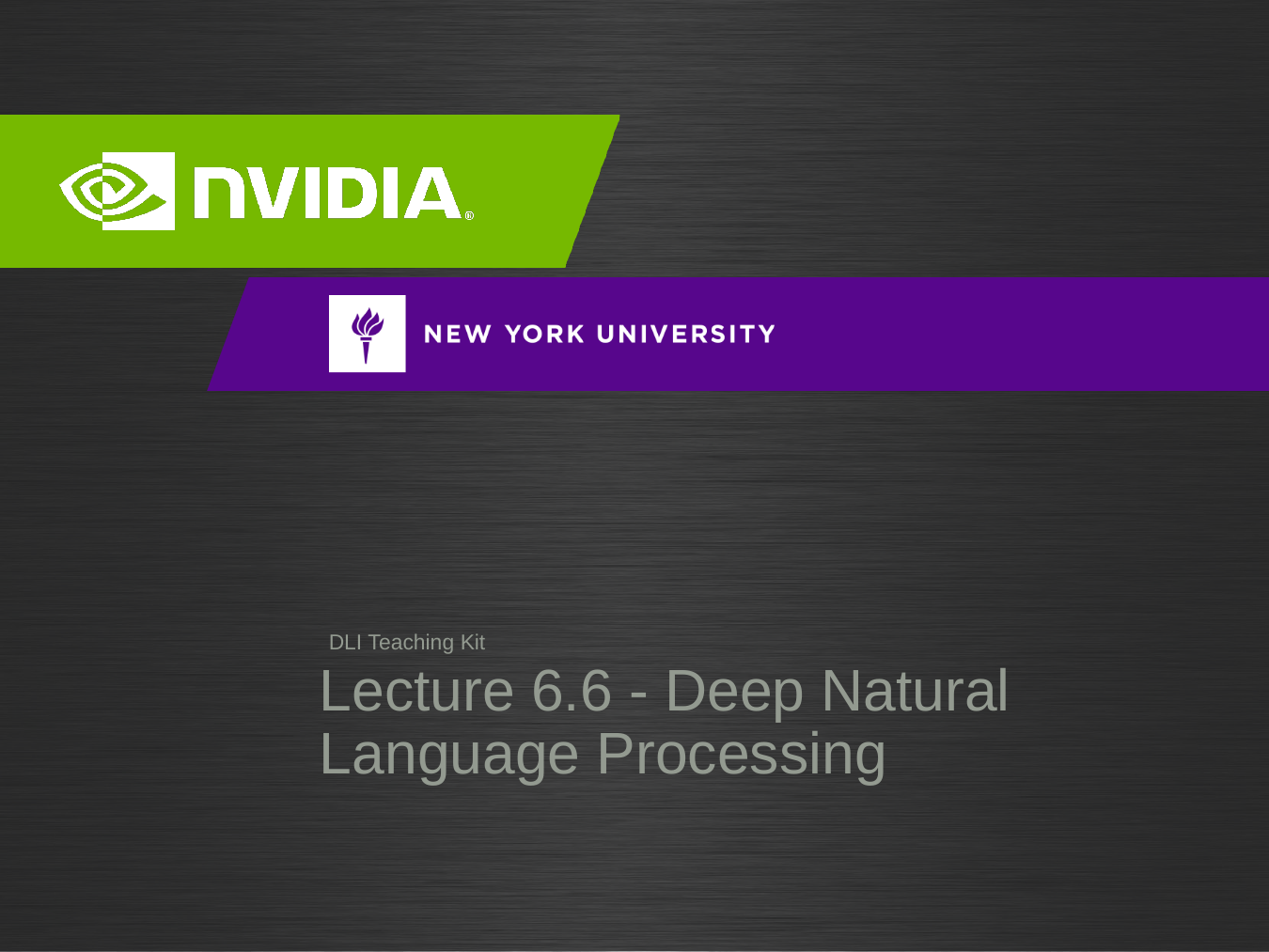

# Lecture 6.6 - Deep Natural Language Processing